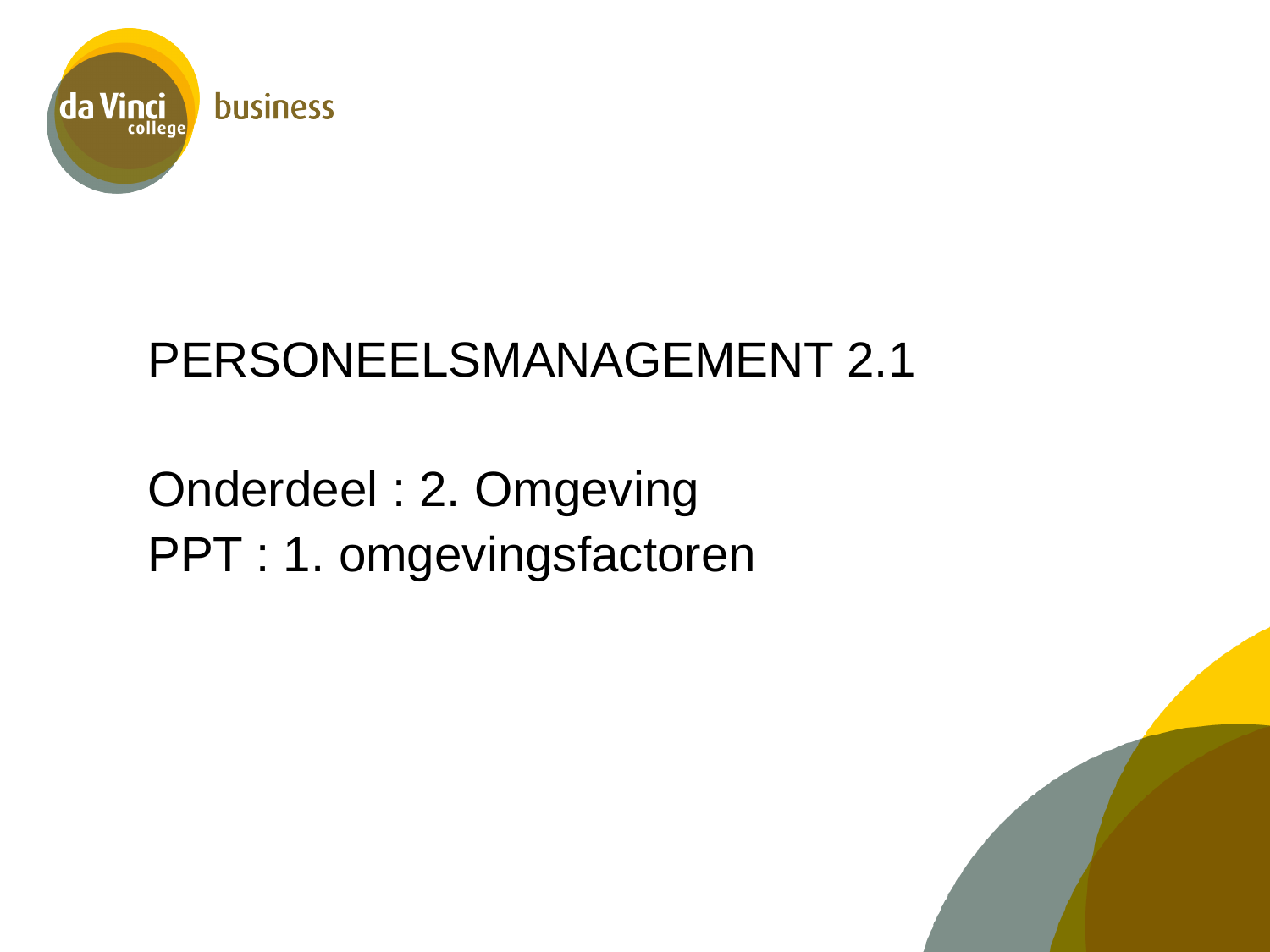

#
PERSONEELSMANAGEMENT 2.1

Onderdeel : 2. Omgeving
PPT : 1. omgevingsfactoren